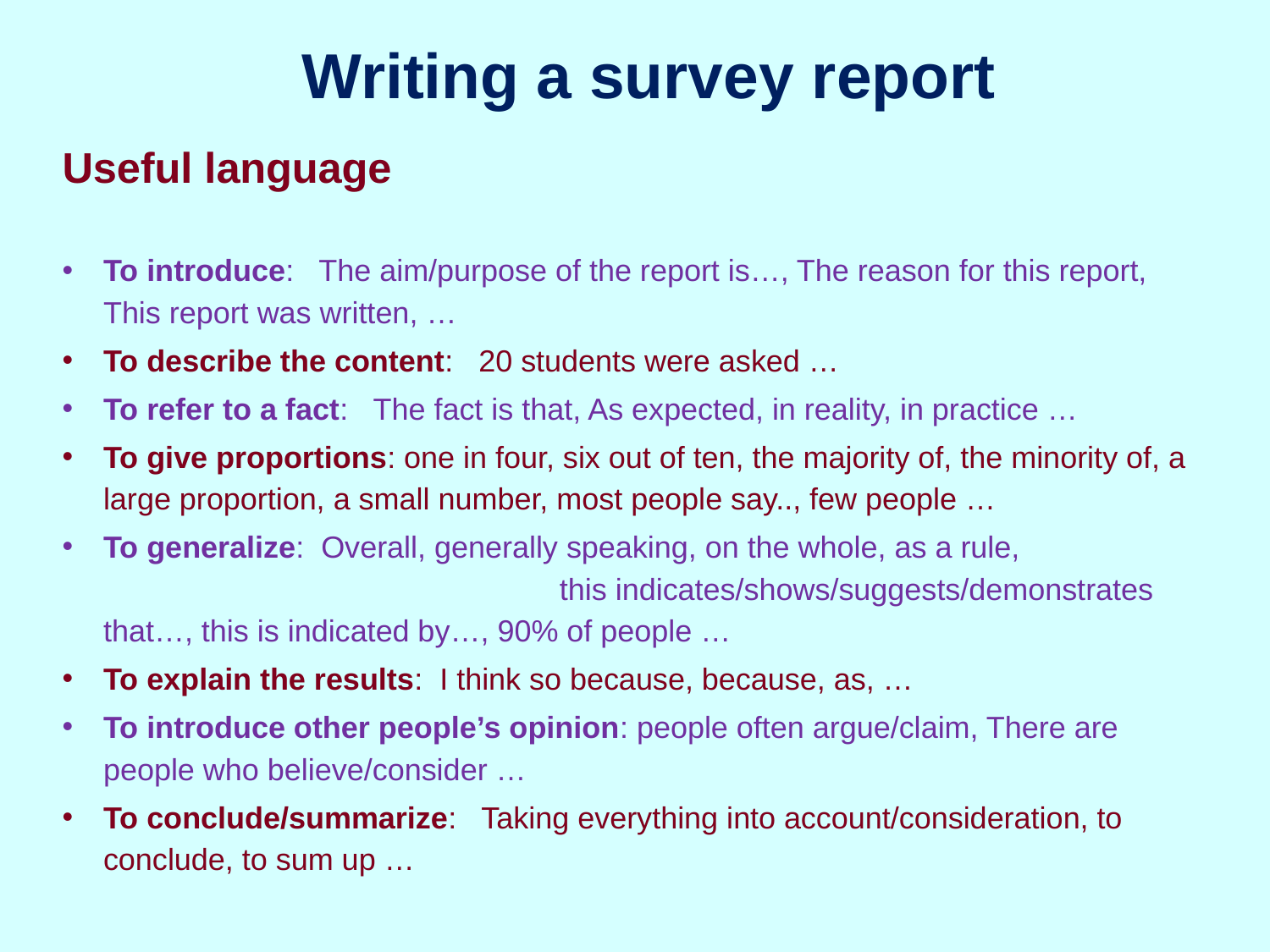

# Writing a survey report
Useful language

To introduce:   The aim/purpose of the report is…, The reason for this report, This report was written, …
To describe the content:   20 students were asked …
To refer to a fact:   The fact is that, As expected, in reality, in practice …
To give proportions: one in four, six out of ten, the majority of, the minority of, a large proportion, a small number, most people say.., few people …
To generalize:  Overall, generally speaking, on the whole, as a rule,                                                                          this indicates/shows/suggests/demonstrates that…, this is indicated by…, 90% of people …
To explain the results:  I think so because, because, as, …
To introduce other people’s opinion: people often argue/claim, There are people who believe/consider …
To conclude/summarize:   Taking everything into account/consideration, to conclude, to sum up …